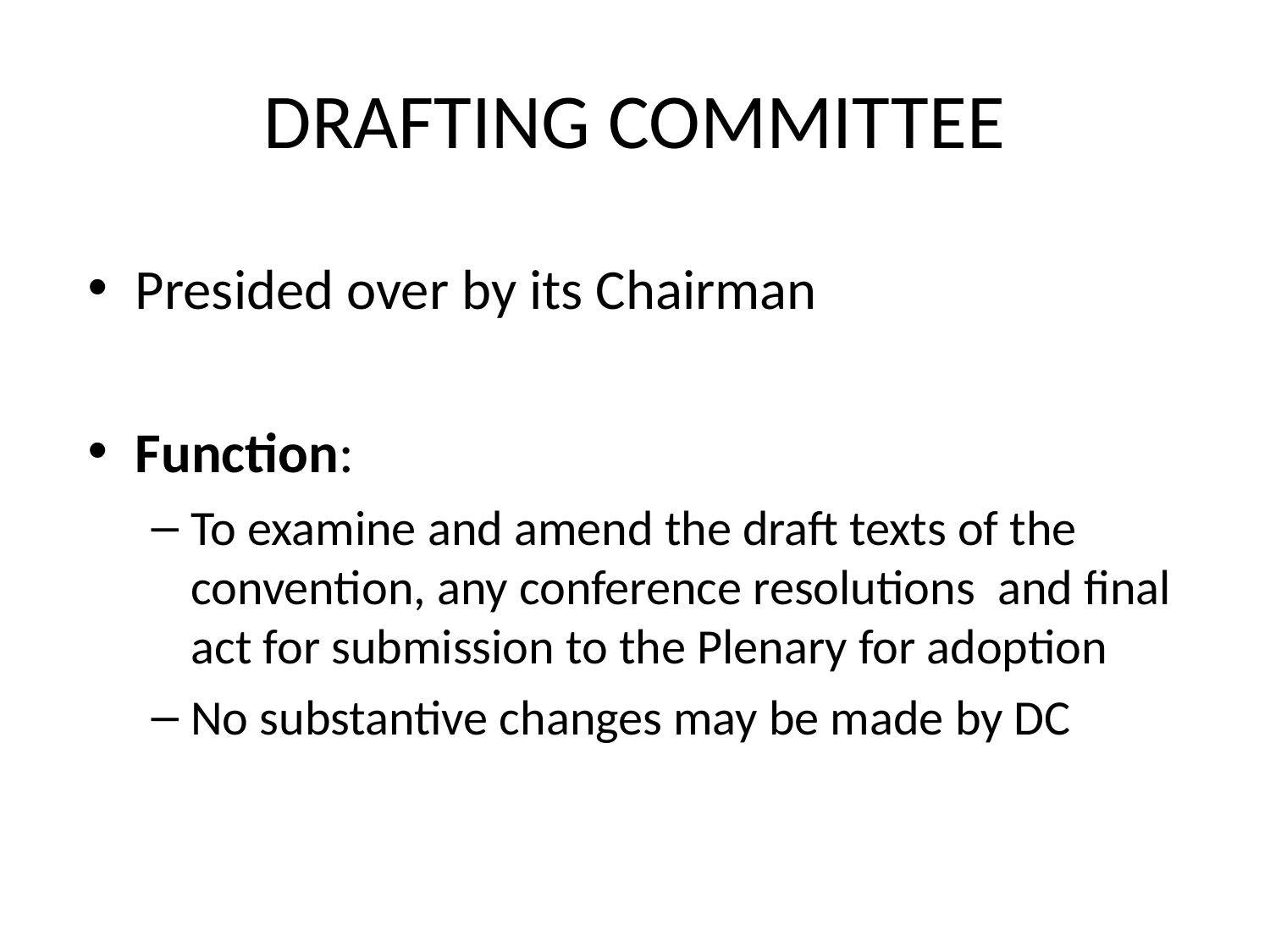

# DRAFTING COMMITTEE
Presided over by its Chairman

Function:
To examine and amend the draft texts of the convention, any conference resolutions  and final act for submission to the Plenary for adoption
No substantive changes may be made by DC